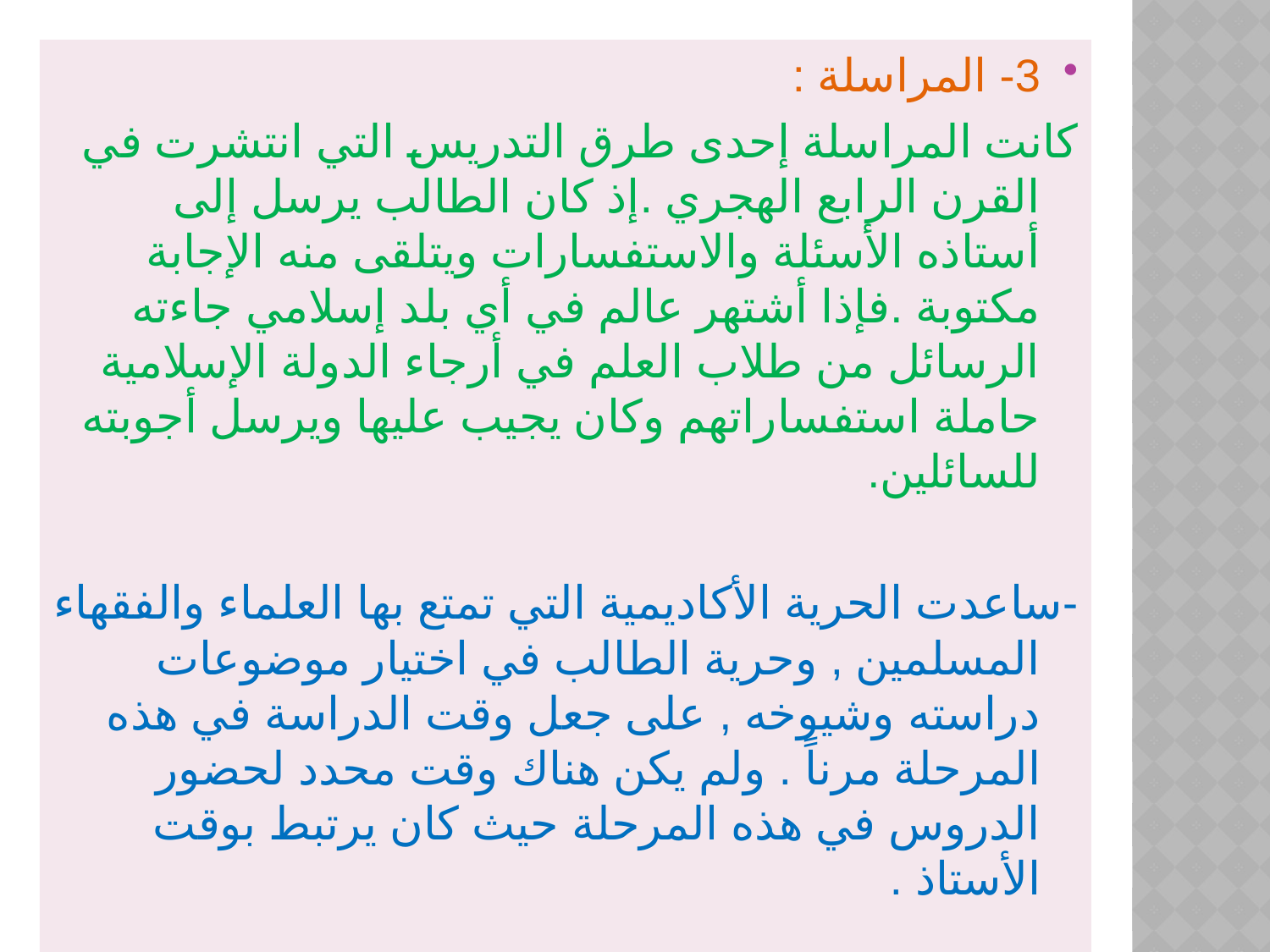

3- المراسلة :
كانت المراسلة إحدى طرق التدريس التي انتشرت في القرن الرابع الهجري .إذ كان الطالب يرسل إلى أستاذه الأسئلة والاستفسارات ويتلقى منه الإجابة مكتوبة .فإذا أشتهر عالم في أي بلد إسلامي جاءته الرسائل من طلاب العلم في أرجاء الدولة الإسلامية حاملة استفساراتهم وكان يجيب عليها ويرسل أجوبته للسائلين.

-ساعدت الحرية الأكاديمية التي تمتع بها العلماء والفقهاء المسلمين , وحرية الطالب في اختيار موضوعات دراسته وشيوخه , على جعل وقت الدراسة في هذه المرحلة مرناً . ولم يكن هناك وقت محدد لحضور الدروس في هذه المرحلة حيث كان يرتبط بوقت الأستاذ .